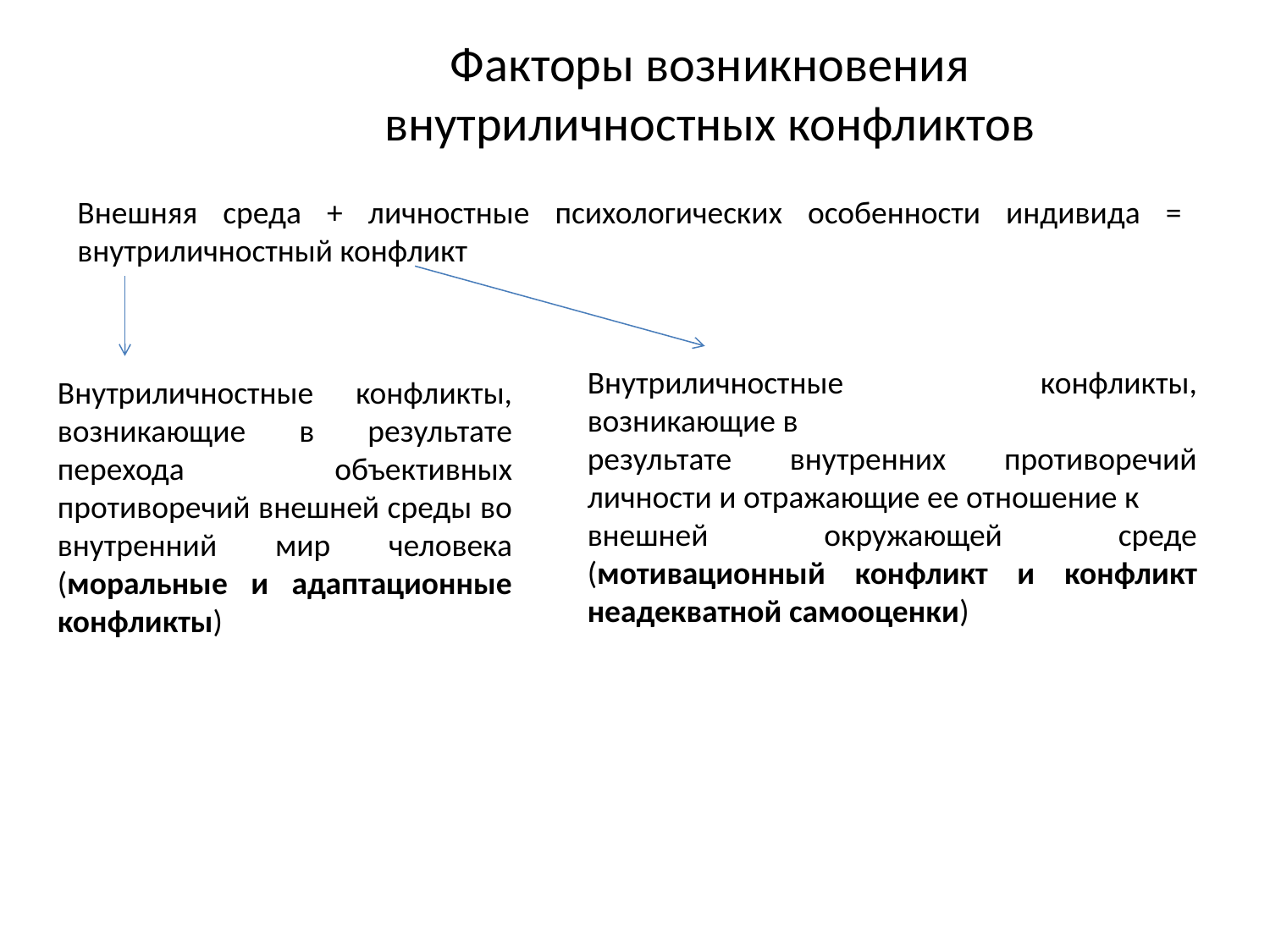

Факторы возникновения внутриличностных конфликтов
Внешняя среда + личностные психологических особенности индивида = внутриличностный конфликт

Внутриличностные конфликты, возникающие в
результате внутренних противоречий личности и отражающие ее отношение к
внешней окружающей среде (мотивационный конфликт и конфликт неадекватной самооценки)
Внутриличностные конфликты, возникающие в результате перехода объективных противоречий внешней среды во внутренний мир человека (моральные и адаптационные конфликты)